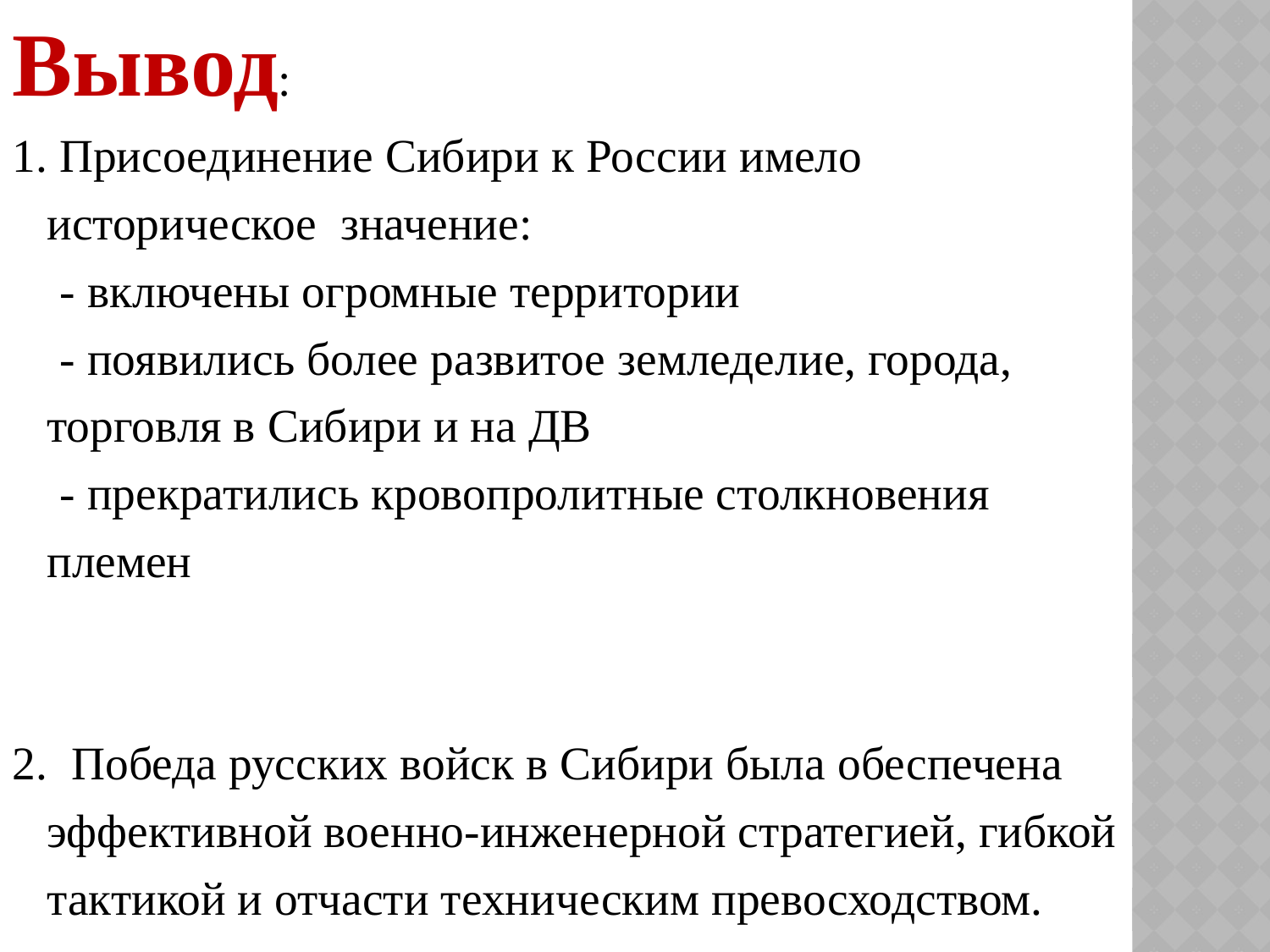

Вывод:
1. Присоединение Сибири к России имело историческое  значение:
    - включены огромные территории
    - появились более развитое земледелие, города, торговля в Сибири и на ДВ
    - прекратились кровопролитные столкновения племен

2.  Победа русских войск в Сибири была обеспечена эффективной военно-инженерной стратегией, гибкой тактикой и отчасти техническим превосходством.